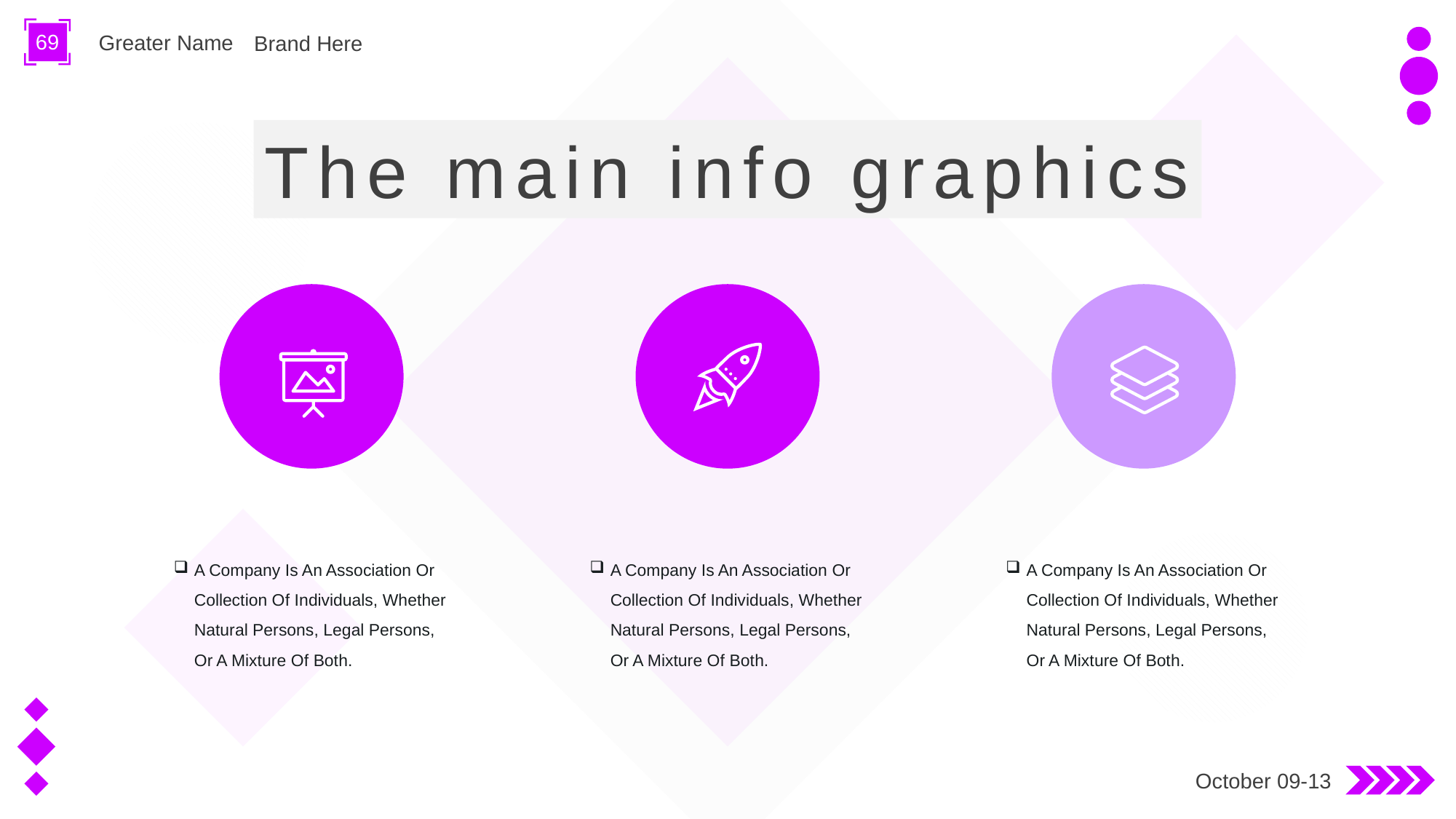

69
Greater Name
Brand Here

The main info graphics

A Company Is An Association Or Collection Of Individuals, Whether Natural Persons, Legal Persons, Or A Mixture Of Both.
A Company Is An Association Or Collection Of Individuals, Whether Natural Persons, Legal Persons, Or A Mixture Of Both.
A Company Is An Association Or Collection Of Individuals, Whether Natural Persons, Legal Persons, Or A Mixture Of Both.

October 09-13